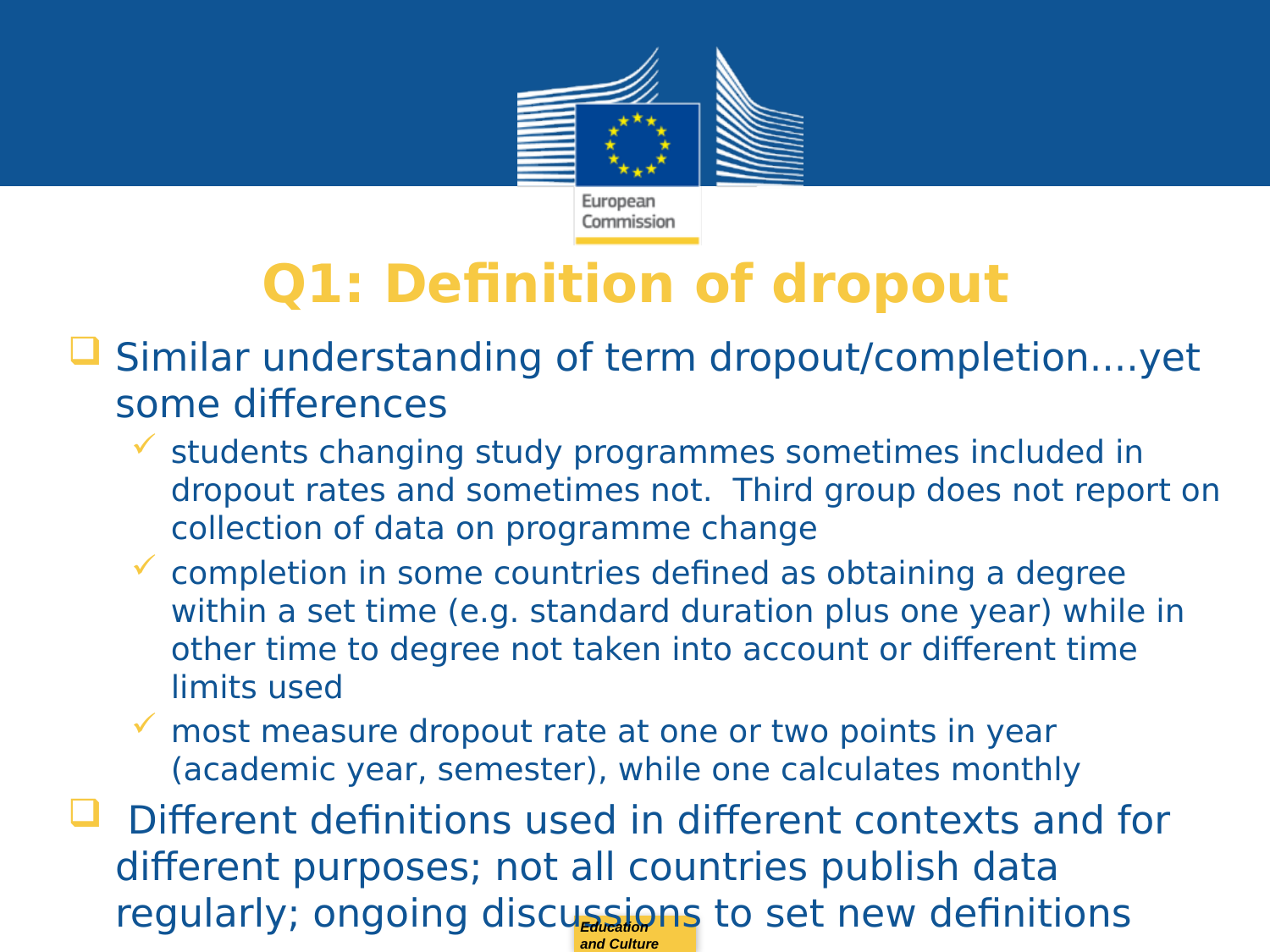

# Q1: Definition of dropout
Similar understanding of term dropout/completion....yet some differences
students changing study programmes sometimes included in dropout rates and sometimes not.  Third group does not report on collection of data on programme change
completion in some countries defined as obtaining a degree within a set time (e.g. standard duration plus one year) while in  other time to degree not taken into account or different time limits used
most measure dropout rate at one or two points in year (academic year, semester), while one calculates monthly
 Different definitions used in different contexts and for different purposes; not all countries publish data regularly; ongoing discussions to set new definitions

Education
and Culture